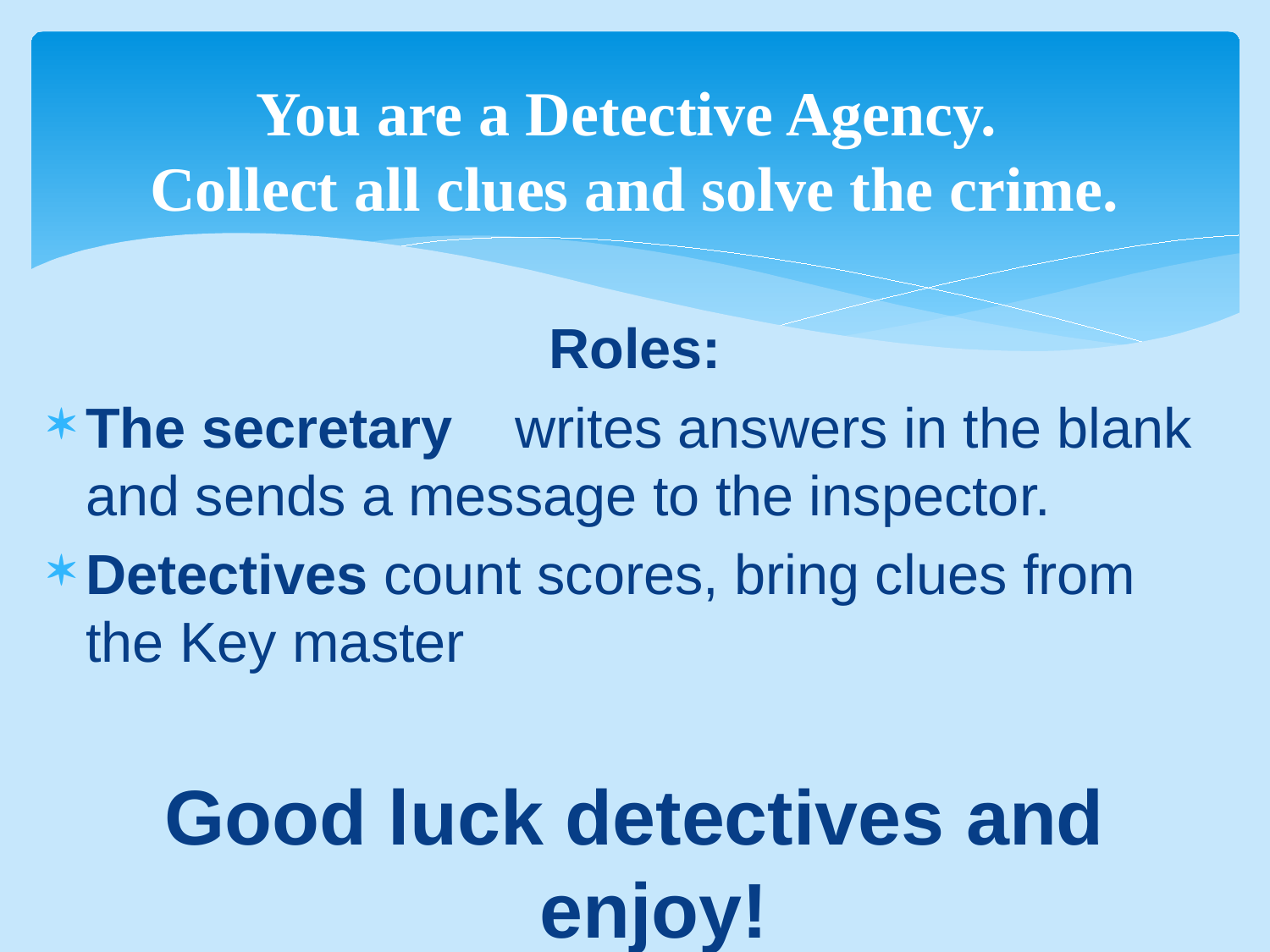

# You are a Detective Agency. Collect all clues and solve the crime.
                                Roles:
The secretary    writes answers in the blank and sends a message to the inspector.
Detectives count scores, bring clues from the Key master

Good luck detectives and enjoy!